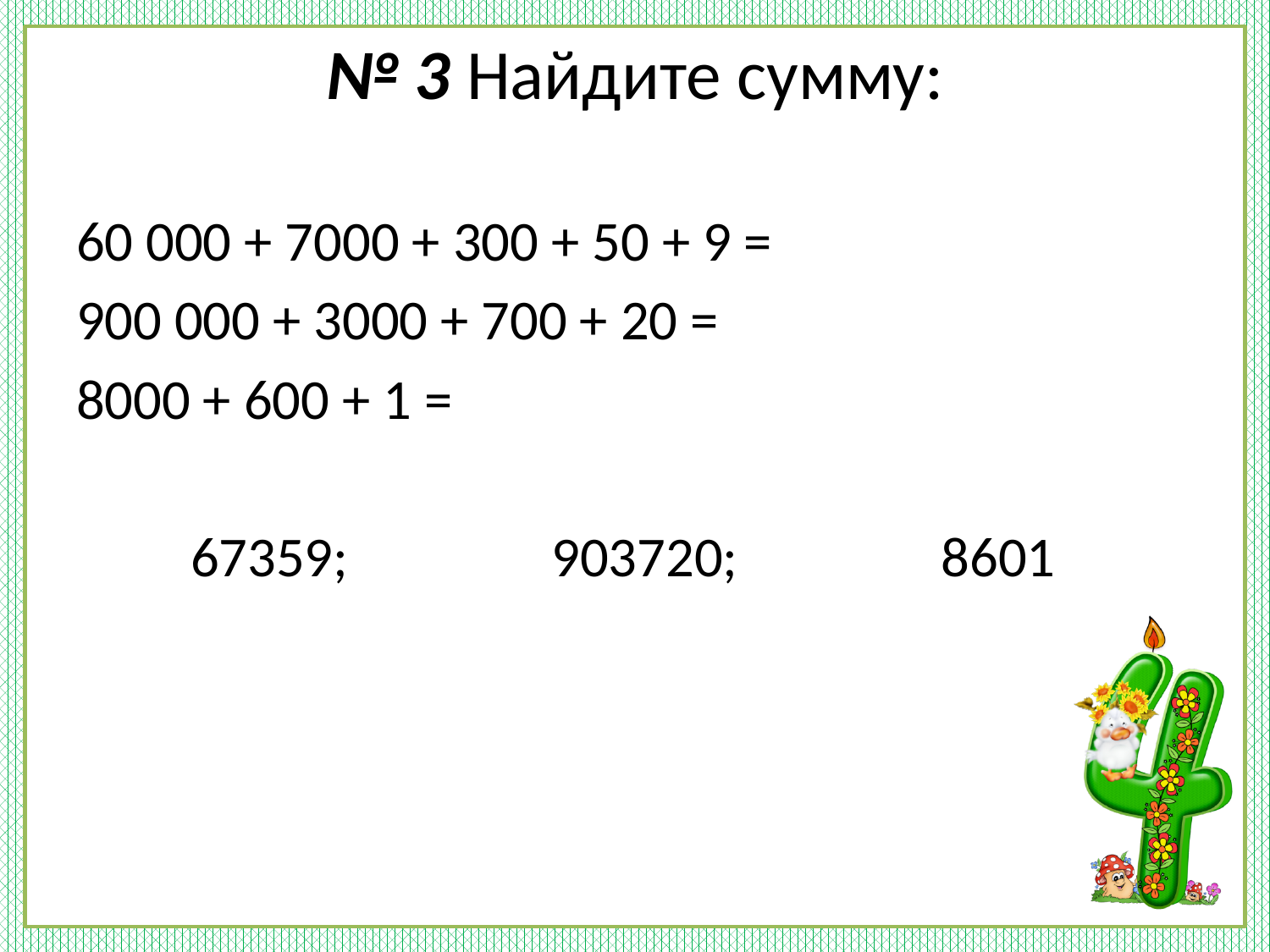

# № 3 Найдите сумму:
60 000 + 7000 + 300 + 50 + 9 =
900 000 + 3000 + 700 + 20 =
8000 + 600 + 1 =

         67359;                903720;                8601